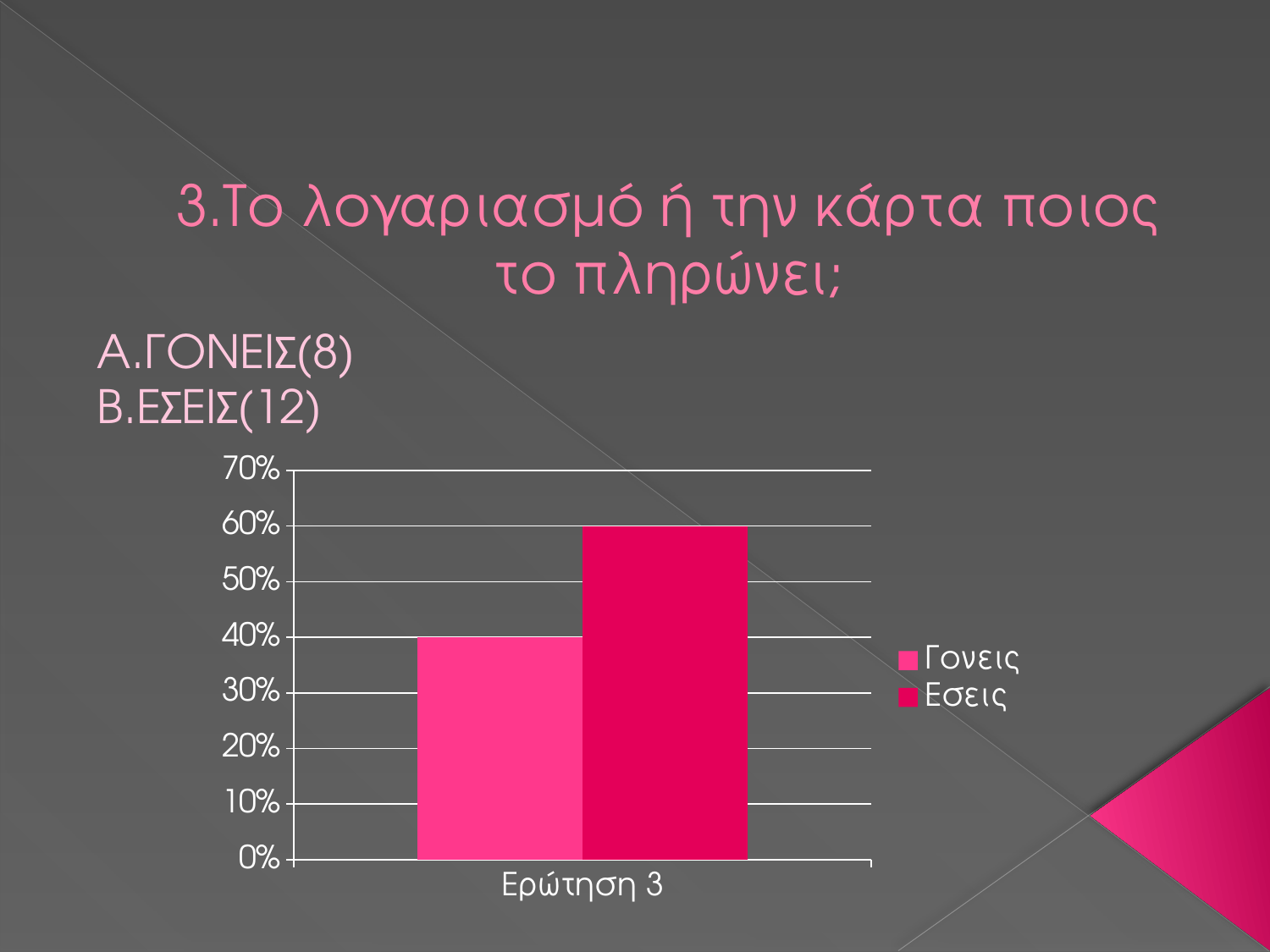

# 3.Το λογαριασμό ή την κάρτα ποιος το πληρώνει;
Α.ΓΟΝΕΙΣ(8)
Β.ΕΣΕΙΣ(12)

### Chart

| Category | Γονεις  | Εσεις |
|---|---|---|
| Eρώτηση 3 | 0.4 | 0.6000000000000002 |